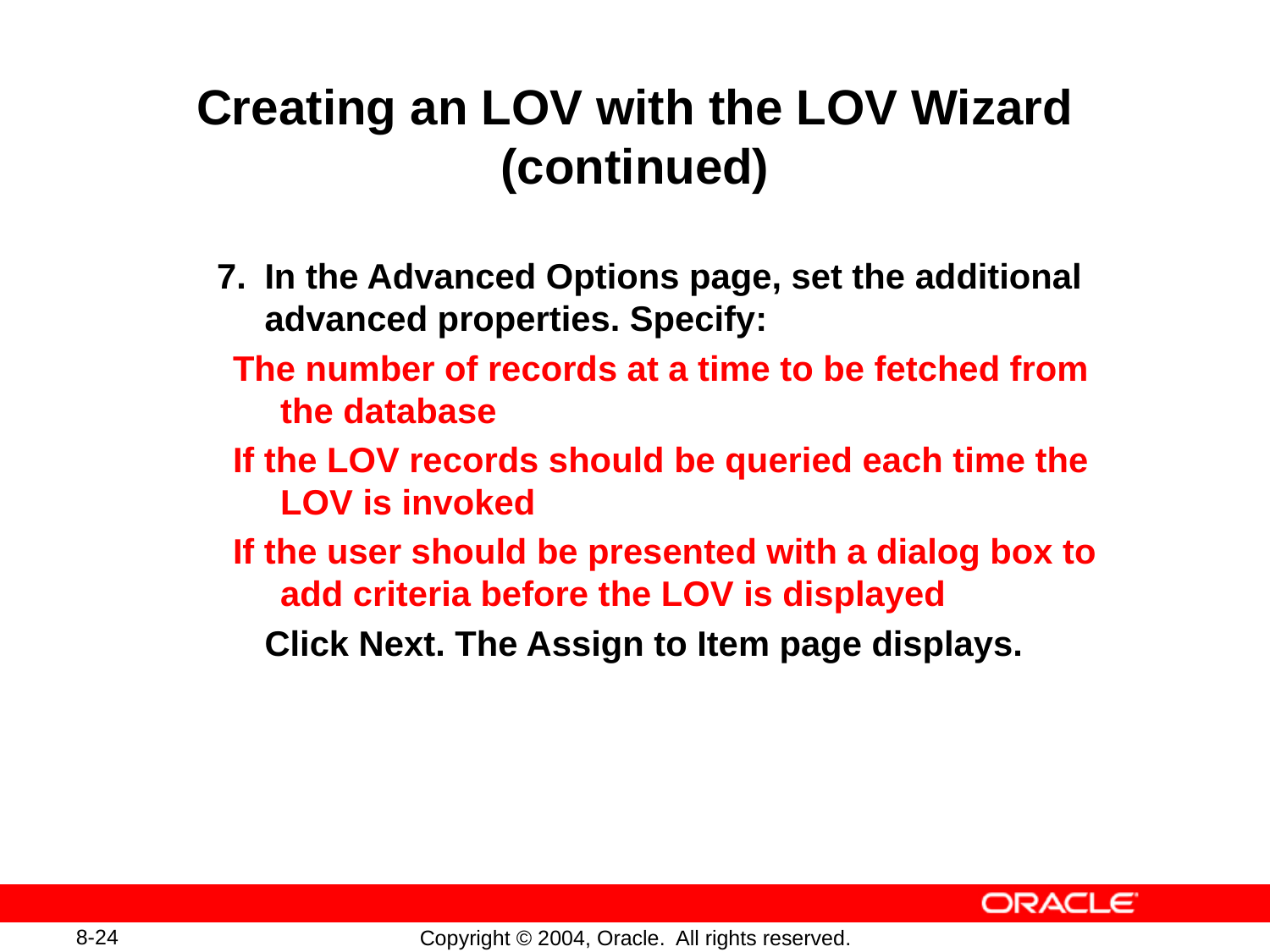

# Creating an LOV with the LOV Wizard (continued)
7.	In the Advanced Options page, set the additional advanced properties. Specify:
The number of records at a time to be fetched from the database
If the LOV records should be queried each time the LOV is invoked
If the user should be presented with a dialog box to add criteria before the LOV is displayed
	Click Next. The Assign to Item page displays.